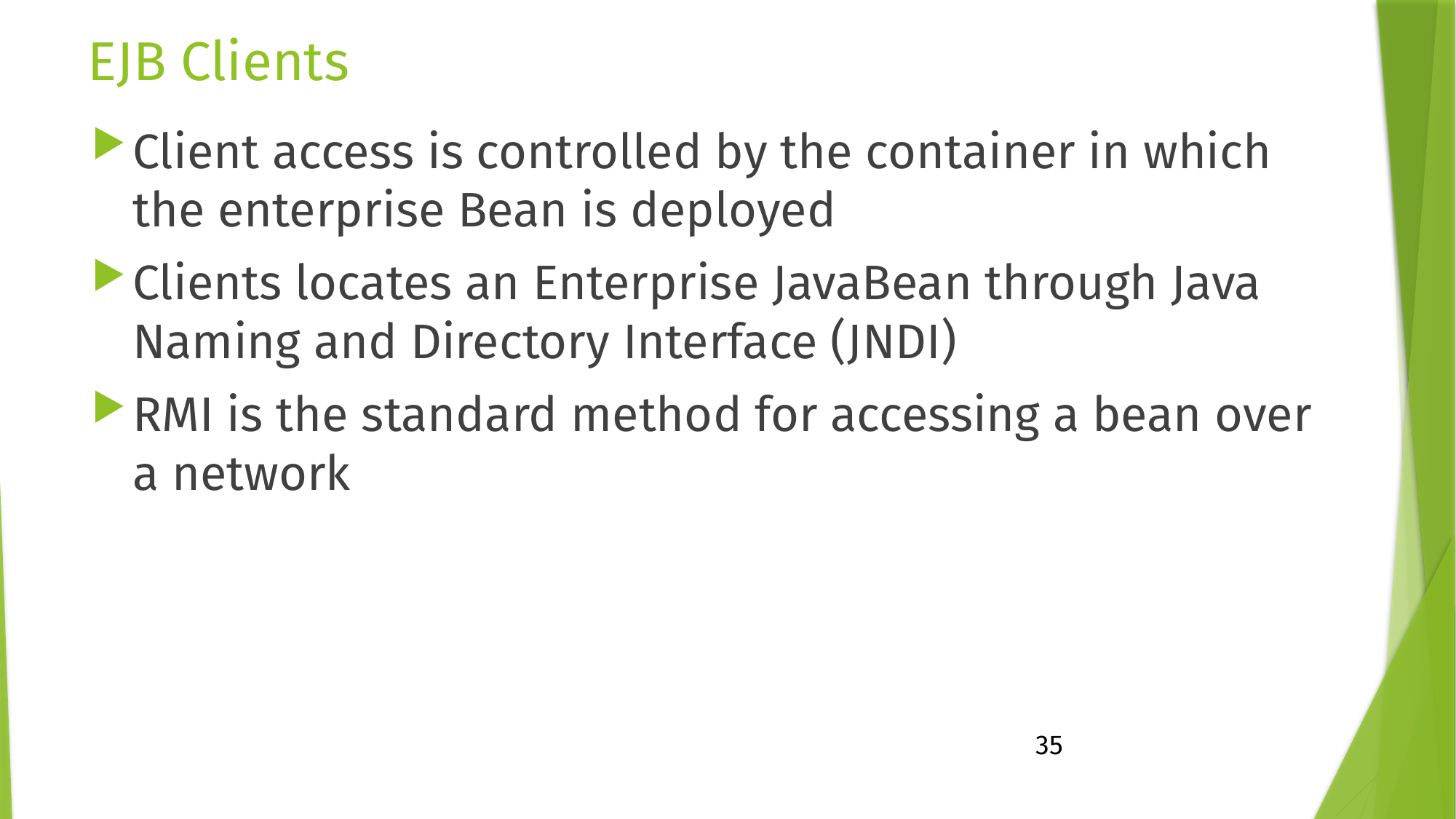

# EJB Clients
Client access is controlled by the container in which the enterprise Bean is deployed
Clients locates an Enterprise JavaBean through Java Naming and Directory Interface (JNDI)
RMI is the standard method for accessing a bean over a network
35